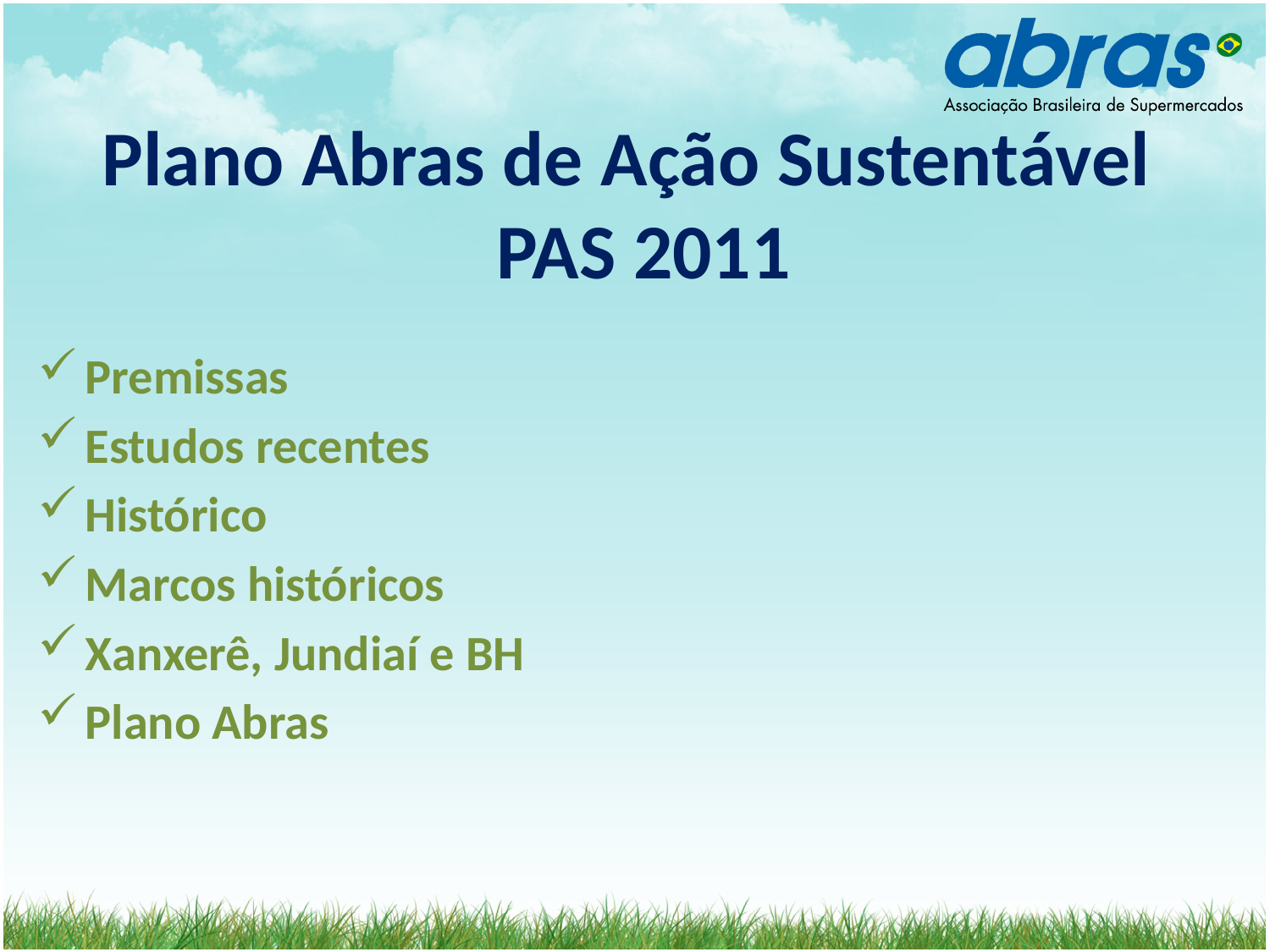

# Plano Abras de Ação Sustentável PAS 2011

Premissas
Estudos recentes
Histórico
Marcos históricos
Xanxerê, Jundiaí e BH
Plano Abras

.